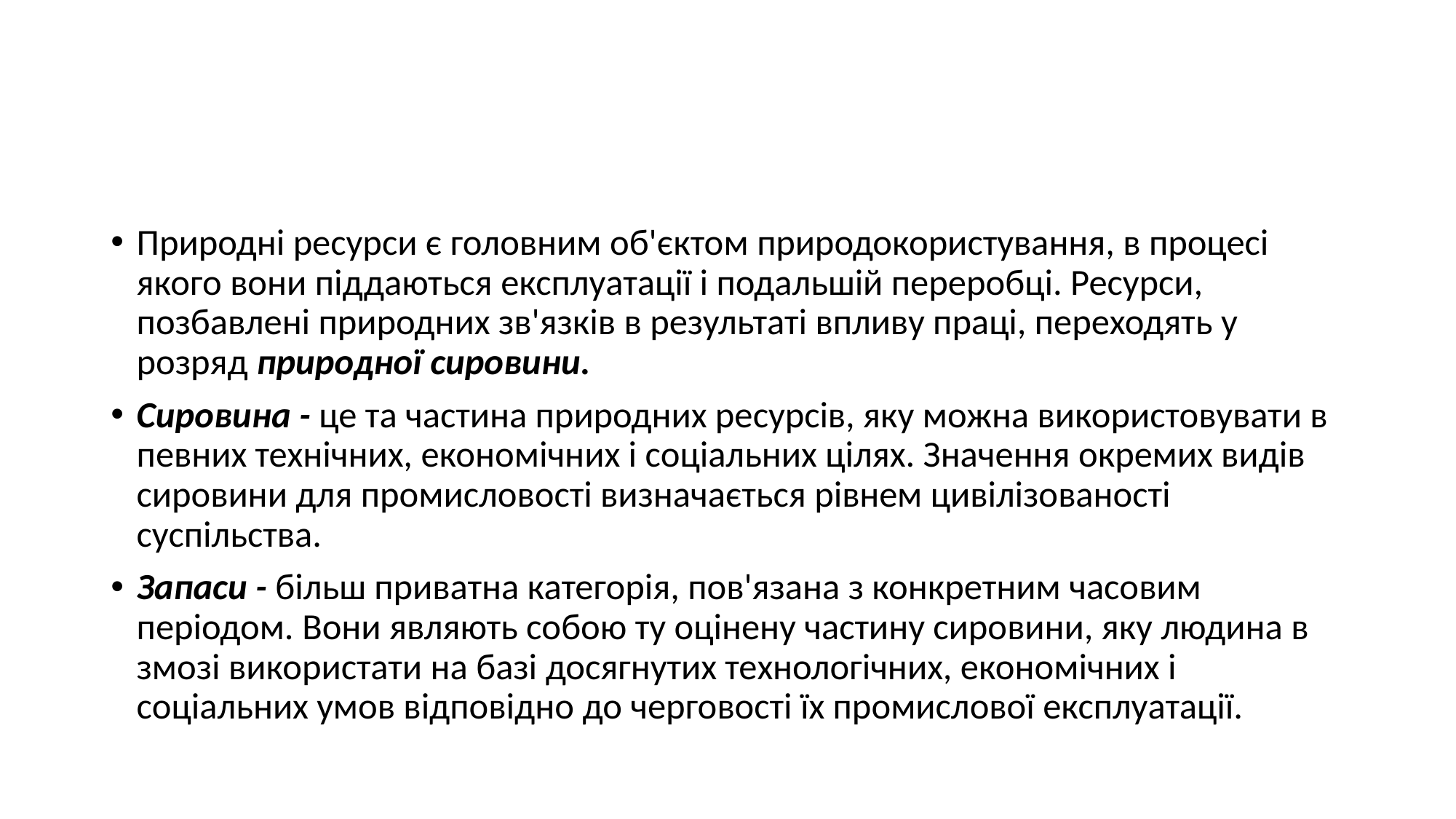

#
Природні ресурси є головним об'єктом природокористування, в процесі якого вони піддаються експлуатації і подальшій переробці. Ресурси, позбавлені природних зв'язків в результаті впливу праці, переходять у розряд природної сировини.
Сировина - це та частина природних ресурсів, яку можна використовувати в певних технічних, економічних і соціальних цілях. Значення окремих видів сировини для промисловості визначається рівнем цивілізованості суспільства.
Запаси - більш приватна категорія, пов'язана з конкретним часовим періодом. Вони являють собою ту оцінену частину сировини, яку людина в змозі використати на базі досягнутих технологічних, економічних і соціальних умов відповідно до черговості їх промислової експлуатації.